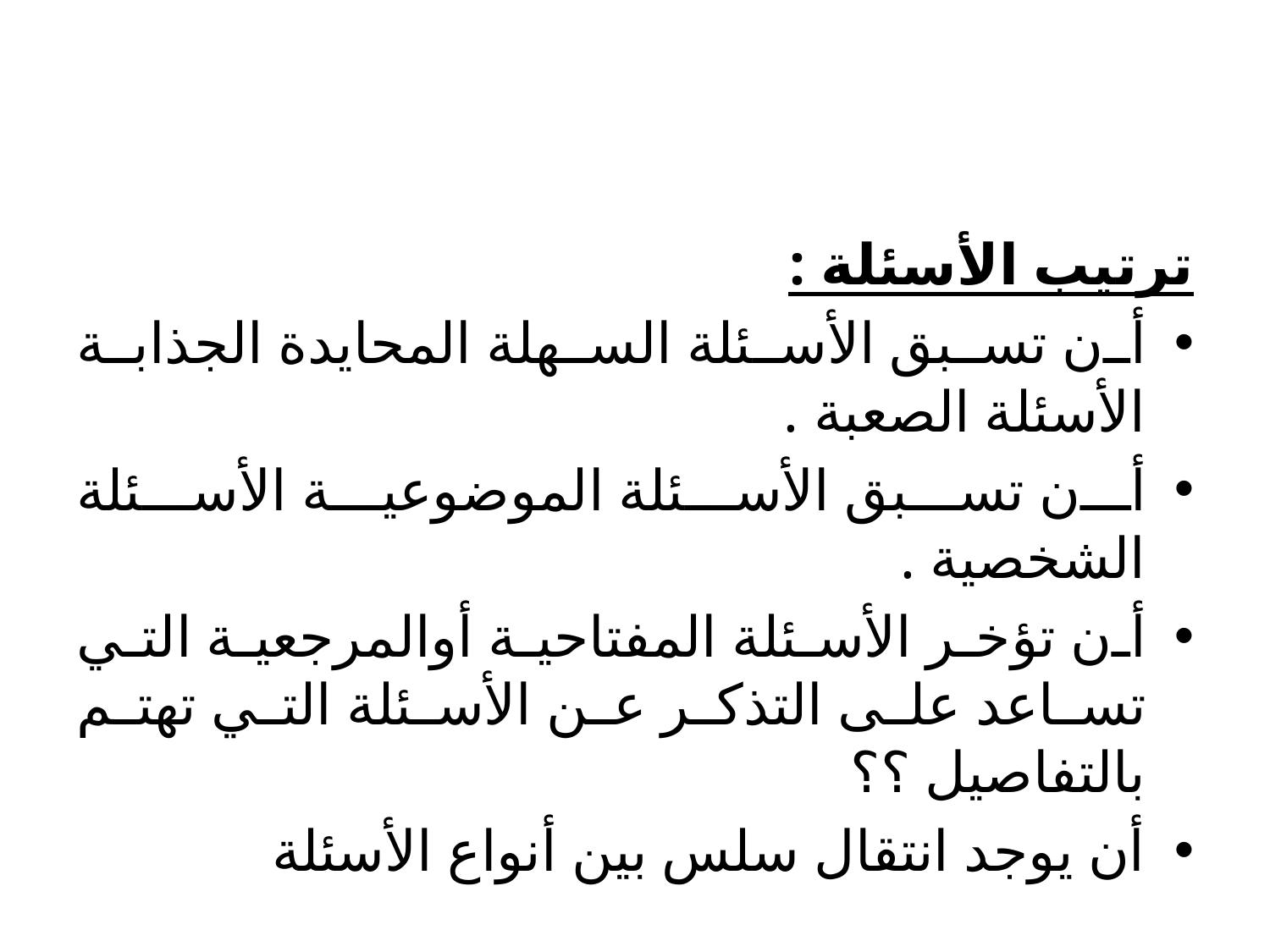

#
ترتيب الأسئلة :
أن تسبق الأسئلة السهلة المحايدة الجذابة الأسئلة الصعبة .
أن تسبق الأسئلة الموضوعية الأسئلة الشخصية .
أن تؤخر الأسئلة المفتاحية أوالمرجعية التي تساعد على التذكر عن الأسئلة التي تهتم بالتفاصيل ؟؟
أن يوجد انتقال سلس بين أنواع الأسئلة